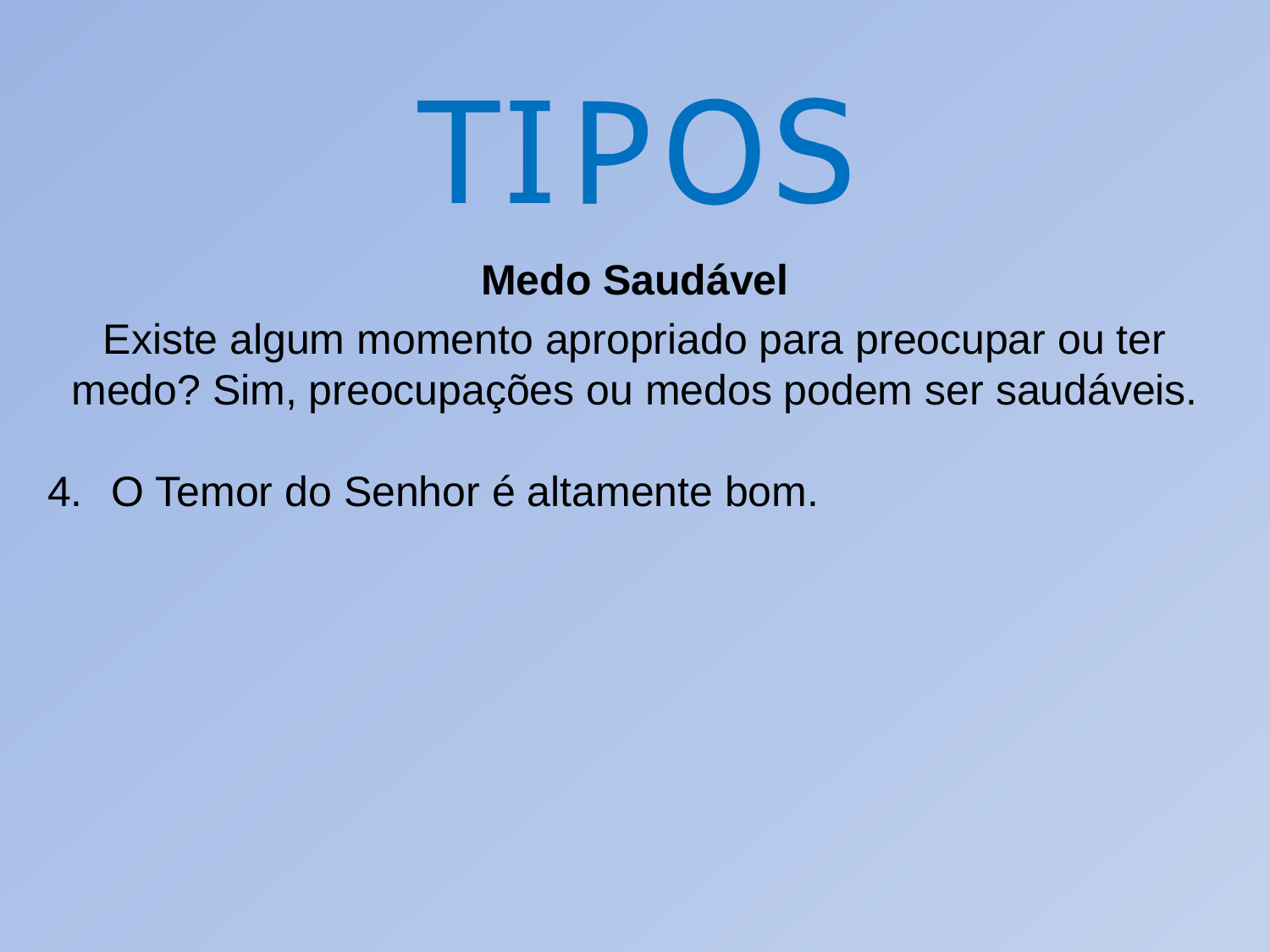

TIPOS

Medo Saudável
Existe algum momento apropriado para preocupar ou ter medo? Sim, preocupações ou medos podem ser saudáveis.

O Temor do Senhor é altamente bom.